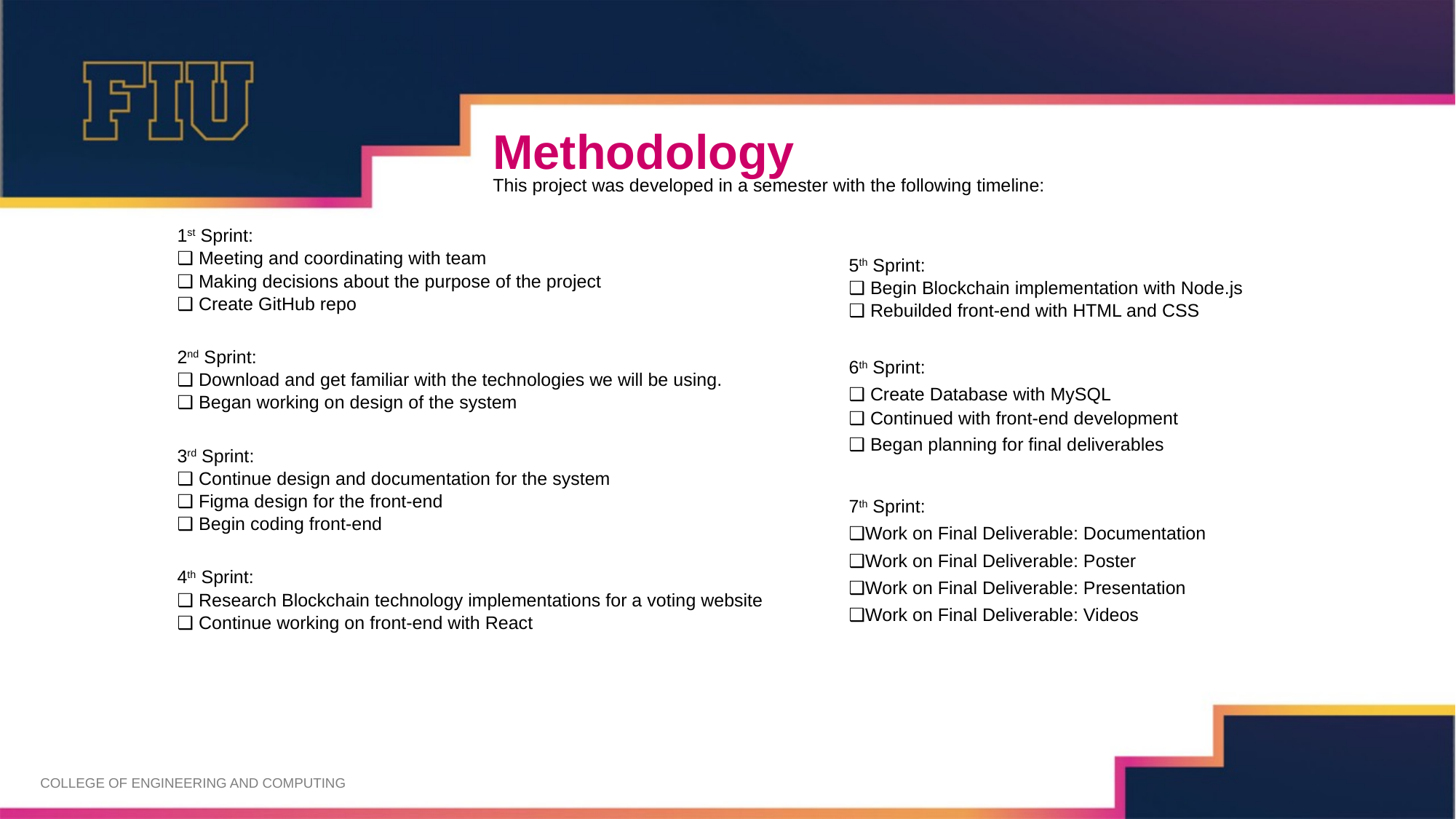

# Methodology
This project was developed in a semester with the following timeline:
1st Sprint:
❑ Meeting and coordinating with team
❑ Making decisions about the purpose of the project
❑ Create GitHub repo

2nd Sprint:
❑ Download and get familiar with the technologies we will be using.
❑ Began working on design of the system

3rd Sprint:
❑ Continue design and documentation for the system
❑ Figma design for the front-end
❑ Begin coding front-end

4th Sprint:
❑ Research Blockchain technology implementations for a voting website
❑ Continue working on front-end with React

5th Sprint:
❑ Begin Blockchain implementation with Node.js
❑ Rebuilded front-end with HTML and CSS

6th Sprint:
❑ Create Database with MySQL
❑ Continued with front-end development
❑ Began planning for final deliverables

7th Sprint:
❑Work on Final Deliverable: Documentation
❑Work on Final Deliverable: Poster
❑Work on Final Deliverable: Presentation
❑Work on Final Deliverable: Videos